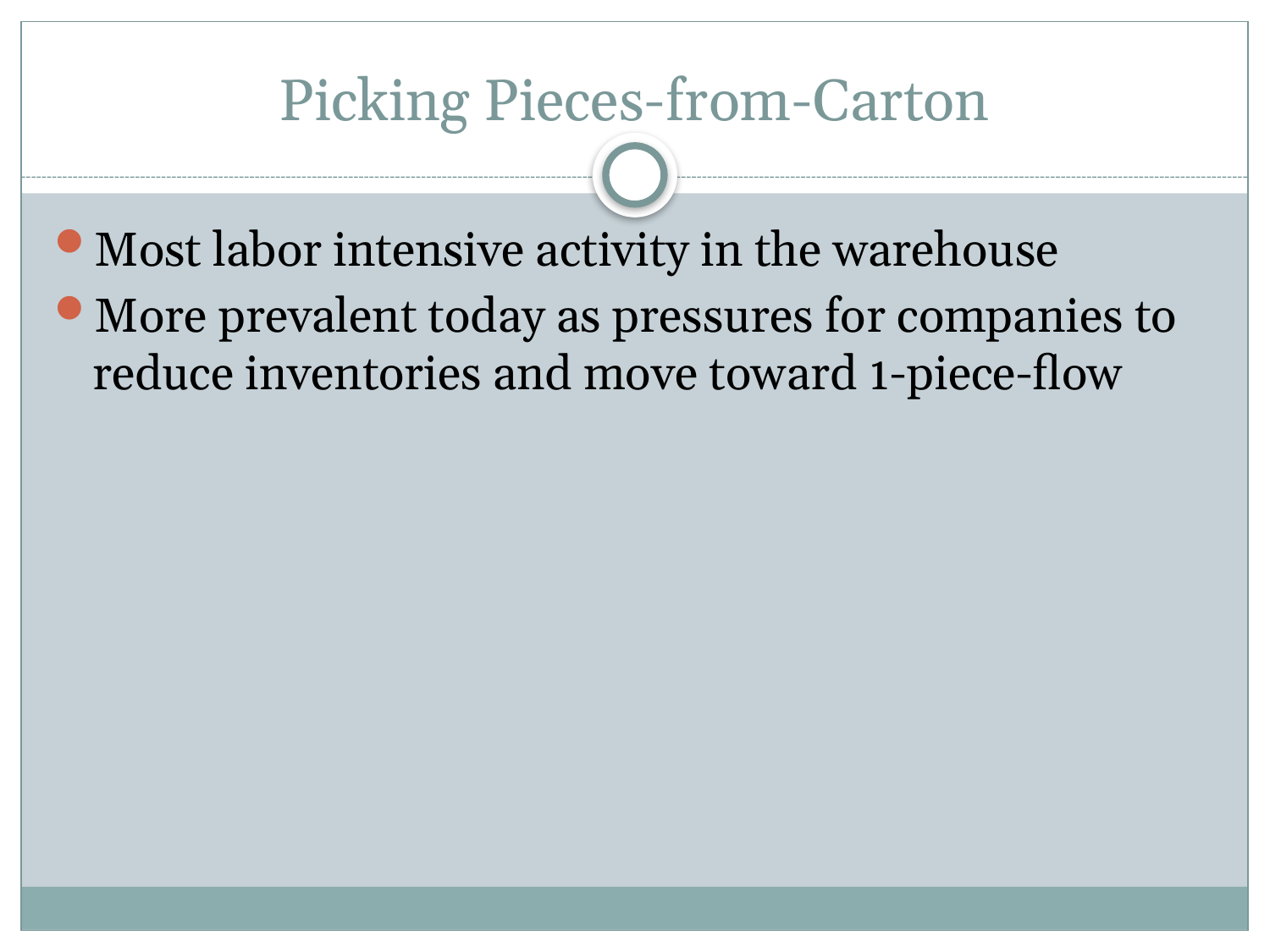

# Picking Pieces-from-Carton
Most labor intensive activity in the warehouse
More prevalent today as pressures for companies to reduce inventories and move toward 1-piece-flow